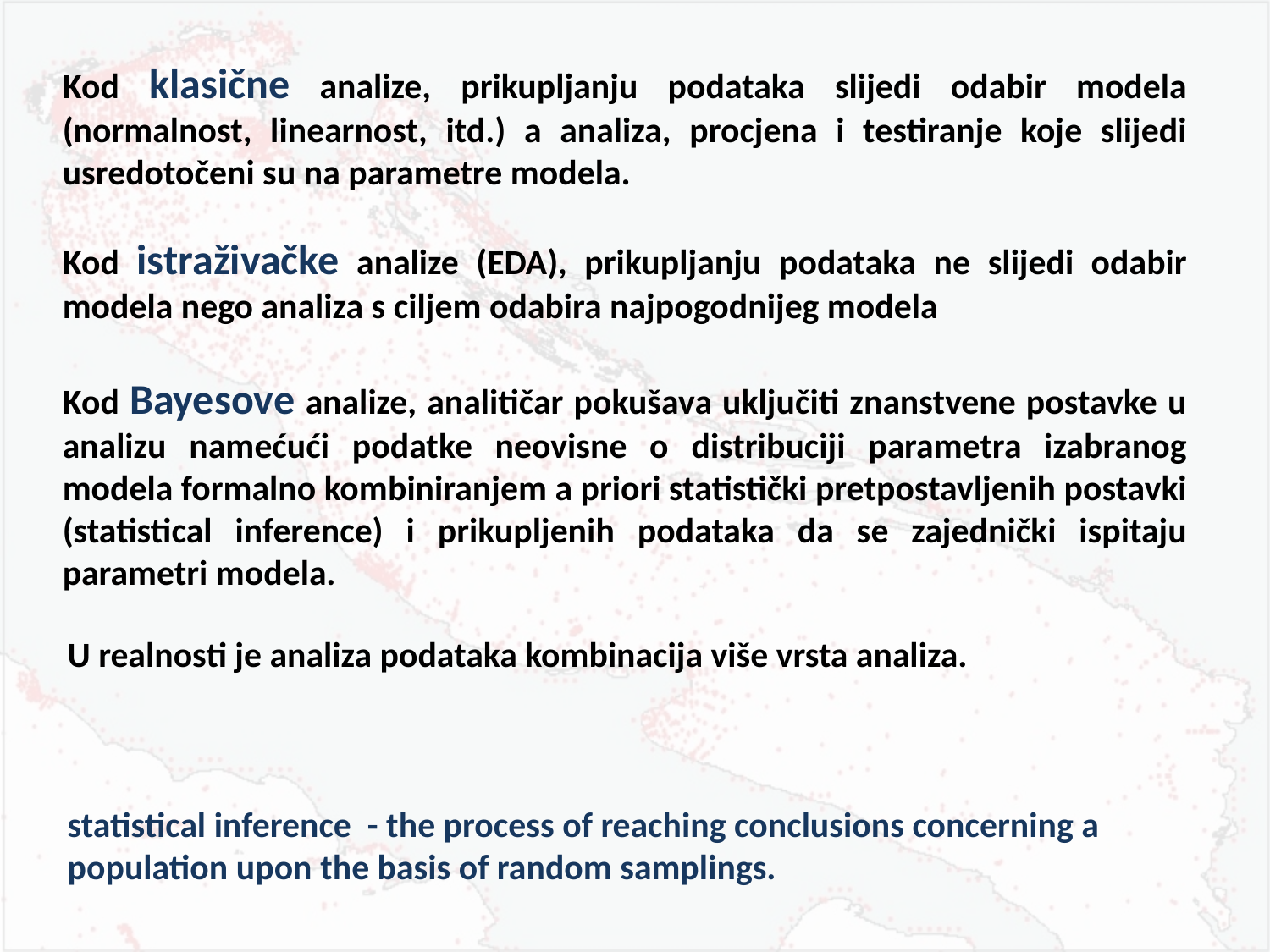

Kod klasične analize, prikupljanju podataka slijedi odabir modela (normalnost, linearnost, itd.) a analiza, procjena i testiranje koje slijedi usredotočeni su na parametre modela.
Kod istraživačke analize (EDA), prikupljanju podataka ne slijedi odabir modela nego analiza s ciljem odabira najpogodnijeg modela
Kod Bayesove analize, analitičar pokušava uključiti znanstvene postavke u analizu namećući podatke neovisne o distribuciji parametra izabranog modela formalno kombiniranjem a priori statistički pretpostavljenih postavki (statistical inference) i prikupljenih podataka da se zajednički ispitaju parametri modela.
U realnosti je analiza podataka kombinacija više vrsta analiza.
statistical inference  - the process of reaching conclusions concerning a population upon the basis of random samplings.